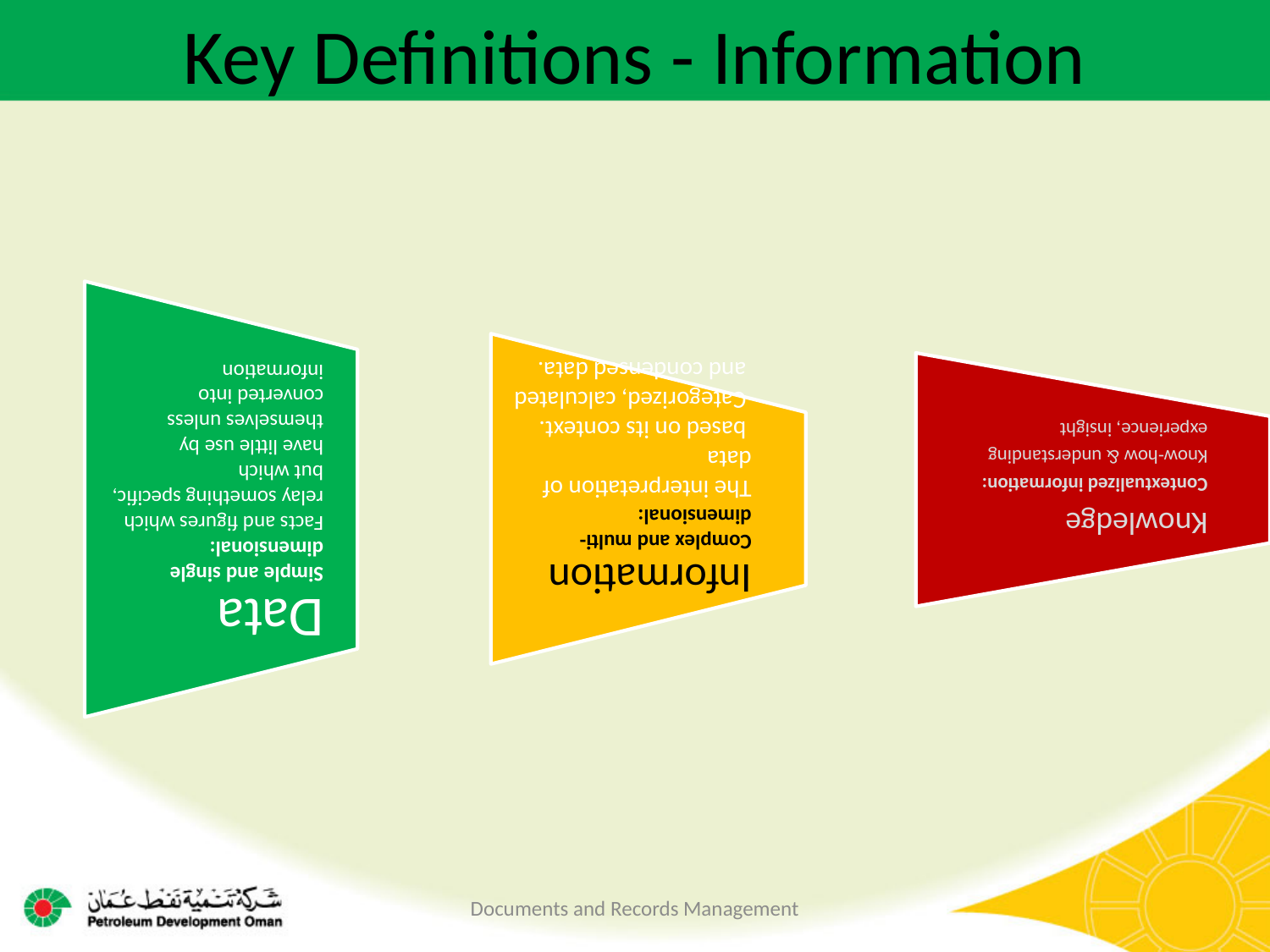

Key Definitions - Information
Knowledge
Contextualized information:
Know-how & understanding
experience, insight
Information
Complex and multi-dimensional:
The interpretation of data
 based on its context.
 Categorized, calculated
 and condensed data.

Data
Simple and single dimensional:
Facts and figures which relay something specific, but which
have little use by themselves unless converted into
information

Documents and Records Management